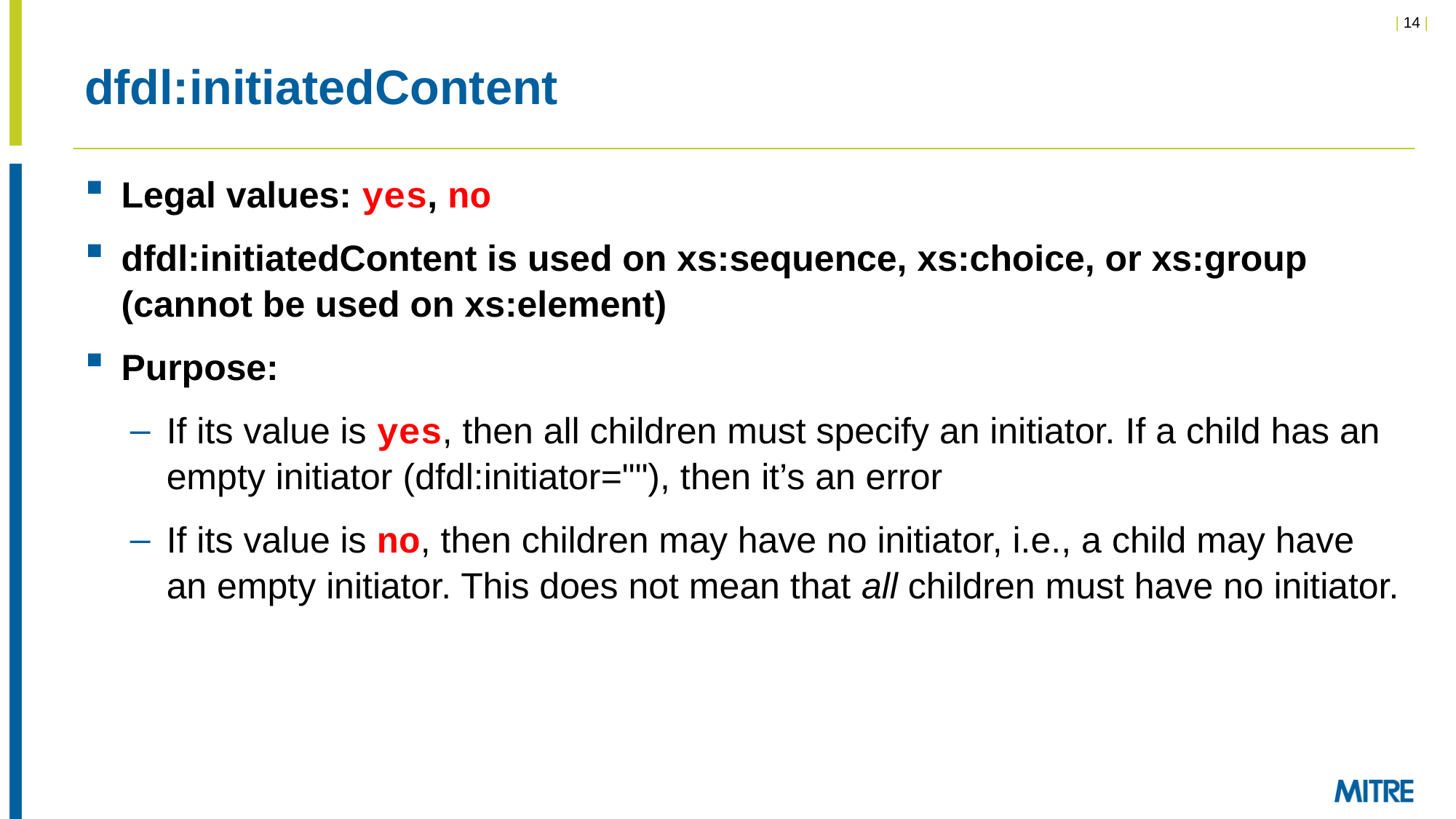

# dfdl:initiatedContent
Legal values: yes, no
dfdl:initiatedContent is used on xs:sequence, xs:choice, or xs:group (cannot be used on xs:element)
Purpose:
If its value is yes, then all children must specify an initiator. If a child has an empty initiator (dfdl:initiator=""), then it’s an error
If its value is no, then children may have no initiator, i.e., a child may have an empty initiator. This does not mean that all children must have no initiator.